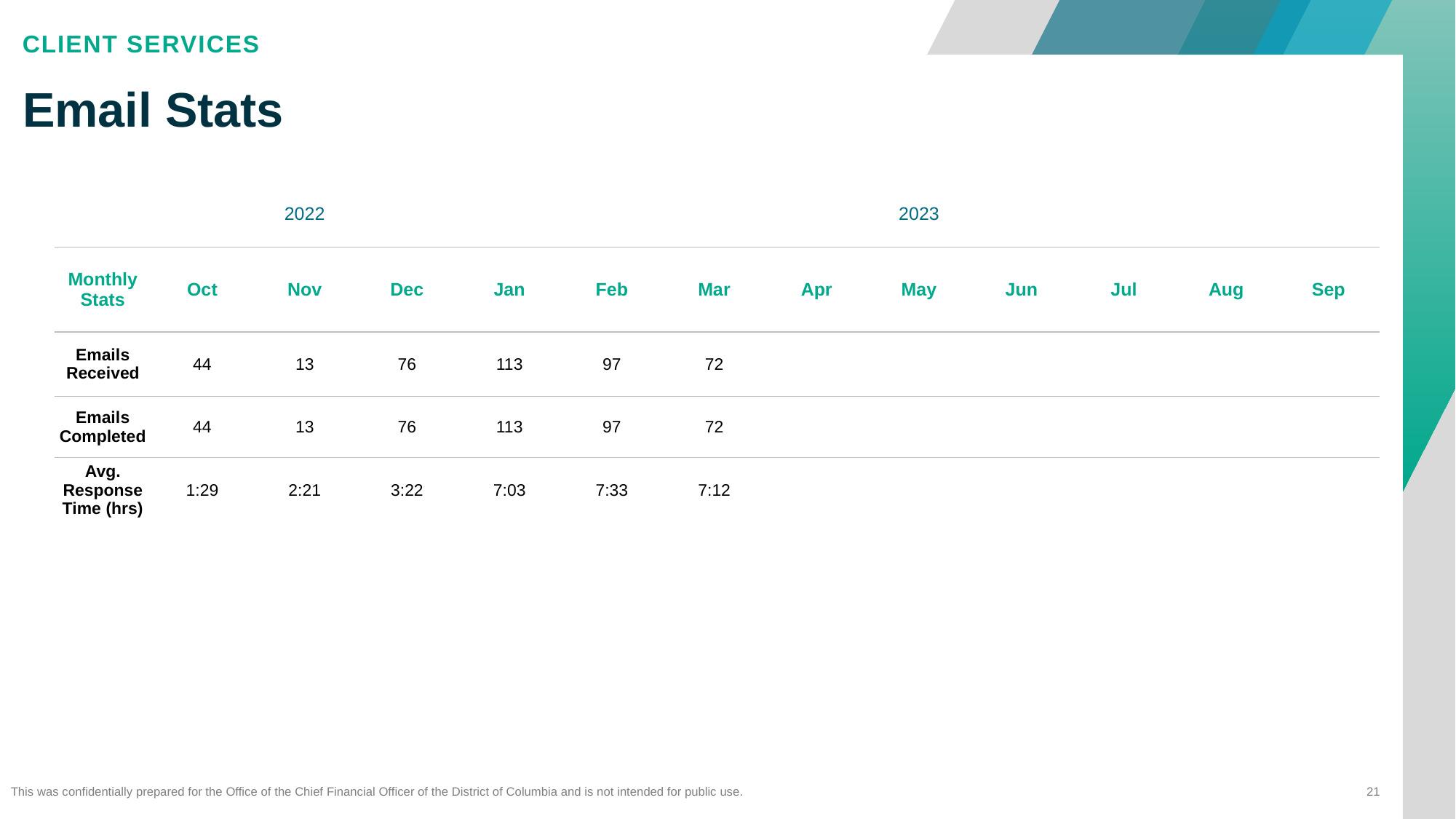

Client Services
# Email Stats
|  | 2022 |  |  | 2023 |  |  |  |  |  |  |  |  |
| --- | --- | --- | --- | --- | --- | --- | --- | --- | --- | --- | --- | --- |
| Monthly Stats | Oct | Nov | Dec | Jan | Feb | Mar | Apr | May | Jun | Jul | Aug | Sep |
| Emails Received | 44 | 13 | 76 | 113 | 97 | 72 |  |  |  |  |  |  |
| Emails Completed | 44 | 13 | 76 | 113 | 97 | 72 |  |  |  |  |  |  |
| Avg. Response Time (hrs) | 1:29 | 2:21 | 3:22 | 7:03 | 7:33 | 7:12 |  |  |  |  |  |  |
This was confidentially prepared for the Office of the Chief Financial Officer of the District of Columbia and is not intended for public use.
21